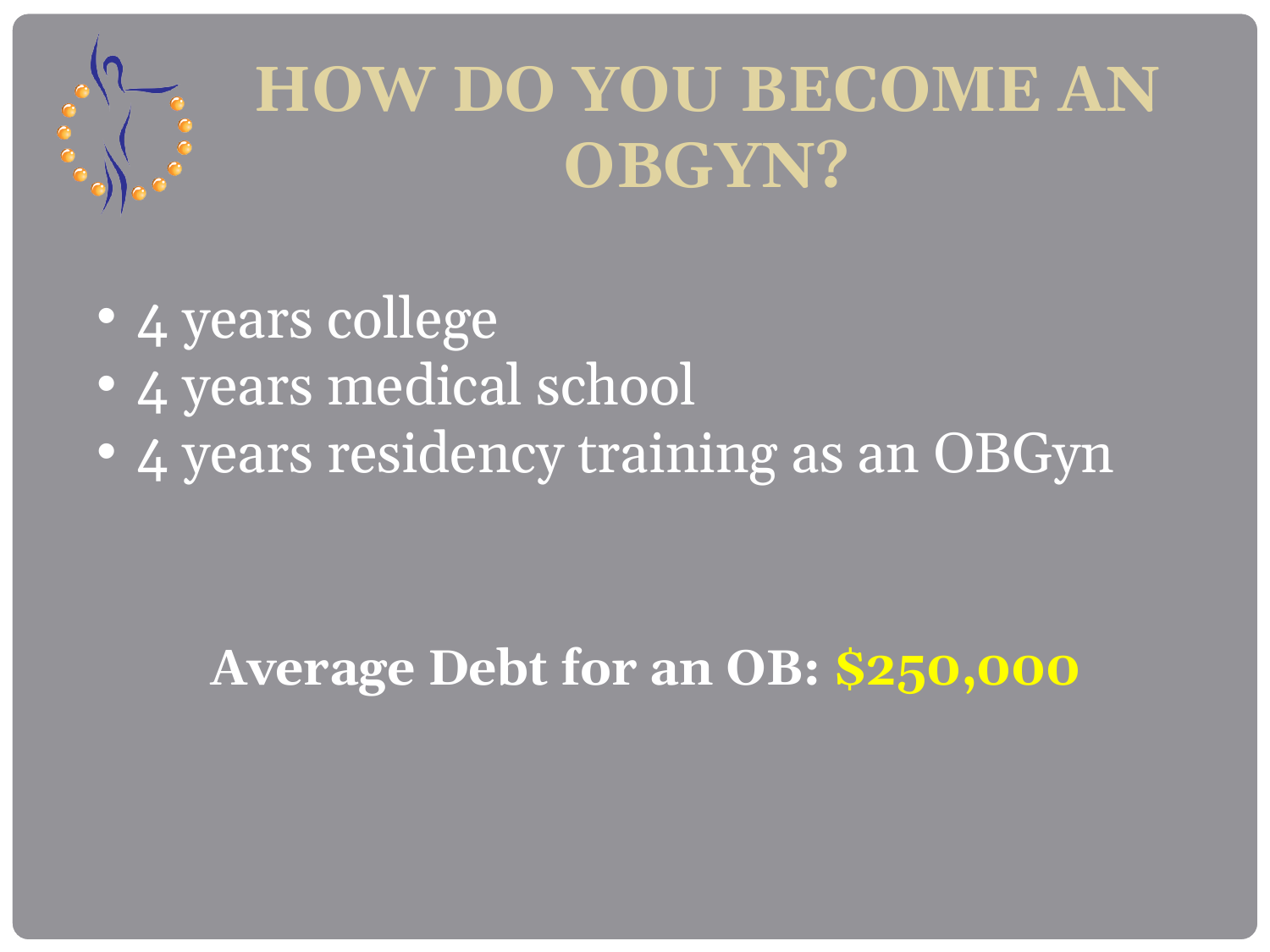

# HOW DO YOU BECOME AN OBGYN?
4 years college
4 years medical school
4 years residency training as an OBGyn
Average Debt for an OB: $250,000